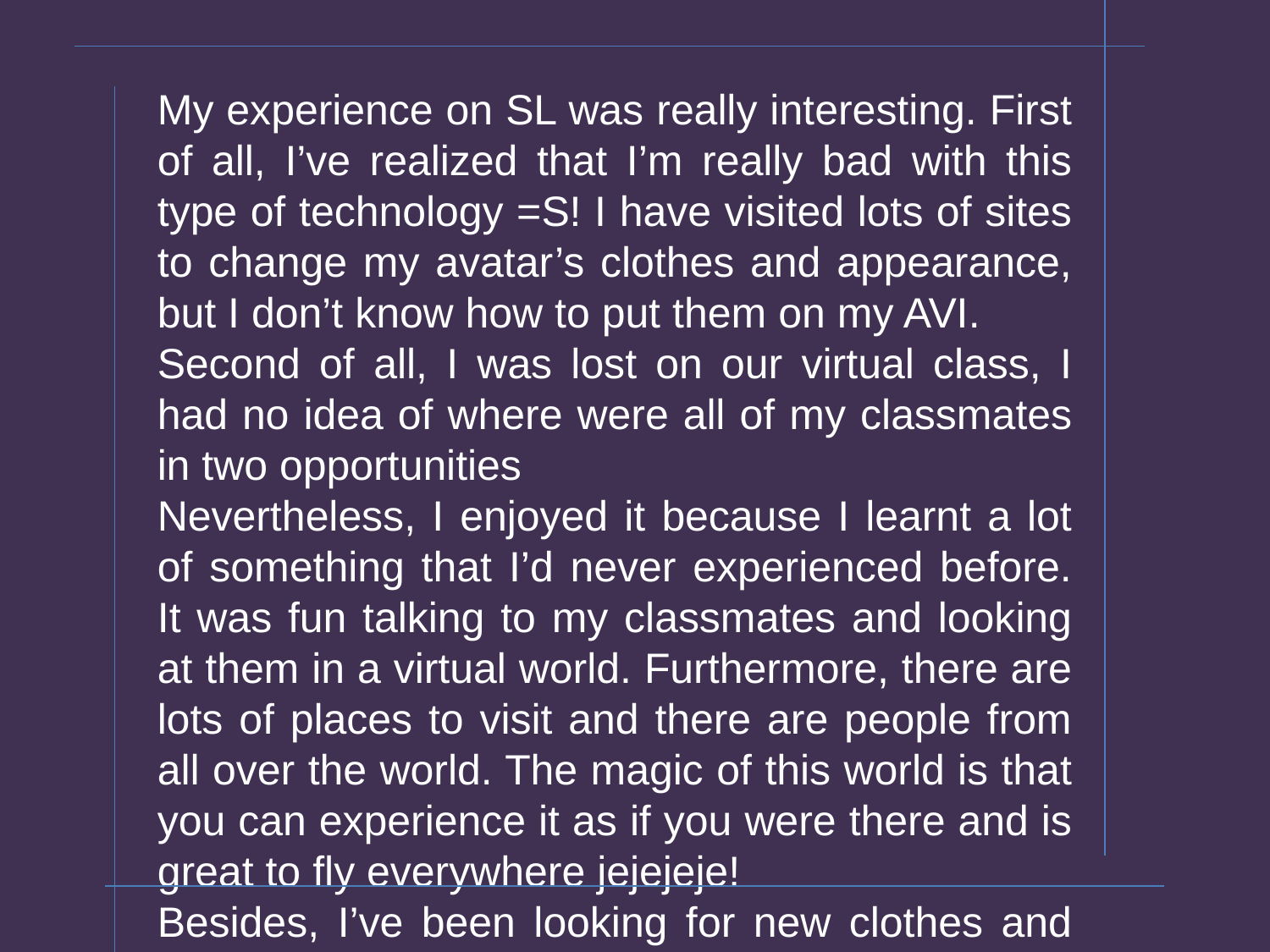

My experience on SL was really interesting. First of all, I’ve realized that I’m really bad with this type of technology =S! I have visited lots of sites to change my avatar’s clothes and appearance, but I don’t know how to put them on my AVI.
Second of all, I was lost on our virtual class, I had no idea of where were all of my classmates in two opportunities
Nevertheless, I enjoyed it because I learnt a lot of something that I’d never experienced before. It was fun talking to my classmates and looking at them in a virtual world. Furthermore, there are lots of places to visit and there are people from all over the world. The magic of this world is that you can experience it as if you were there and is great to fly everywhere jejejeje!
Besides, I’ve been looking for new clothes and things for my AVI, but my Internet connection is awfully slow! I’m hoping to finally change my appearance.
I’ll send some pics when I made it!